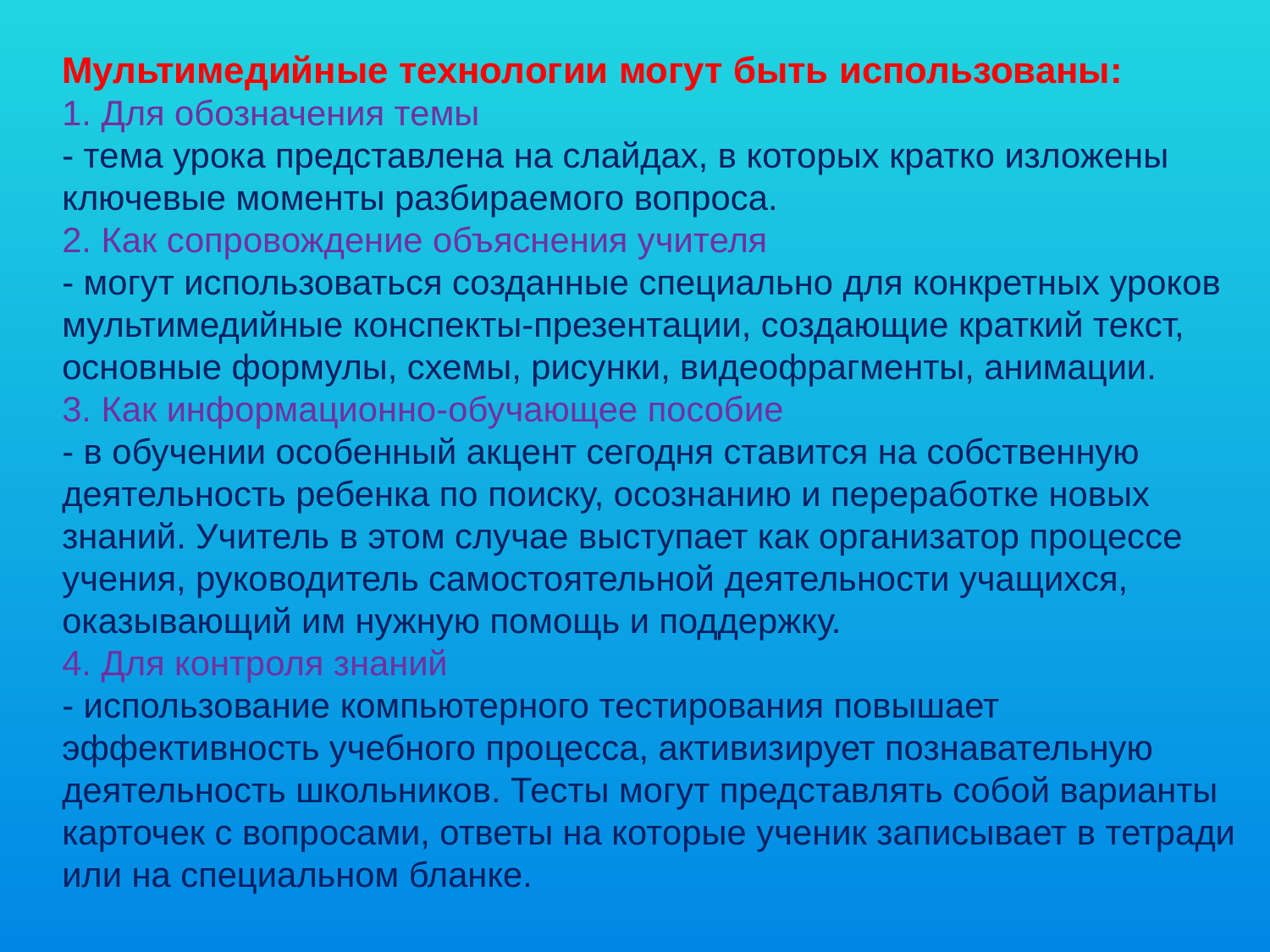

Мультимедийные технологии могут быть использованы:
1. Для обозначения темы
- тема урока представлена на слайдах, в которых кратко изложены ключевые моменты разбираемого вопроса.
2. Как сопровождение объяснения учителя
- могут использоваться созданные специально для конкретных уроков мультимедийные конспекты-презентации, создающие краткий текст, основные формулы, схемы, рисунки, видеофрагменты, анимации.
3. Как информационно-обучающее пособие
- в обучении особенный акцент сегодня ставится на собственную деятельность ребенка по поиску, осознанию и переработке новых знаний. Учитель в этом случае выступает как организатор процессе учения, руководитель самостоятельной деятельности учащихся, оказывающий им нужную помощь и поддержку.
4. Для контроля знаний
- использование компьютерного тестирования повышает эффективность учебного процесса, активизирует познавательную деятельность школьников. Тесты могут представлять собой варианты карточек с вопросами, ответы на которые ученик записывает в тетради или на специальном бланке.